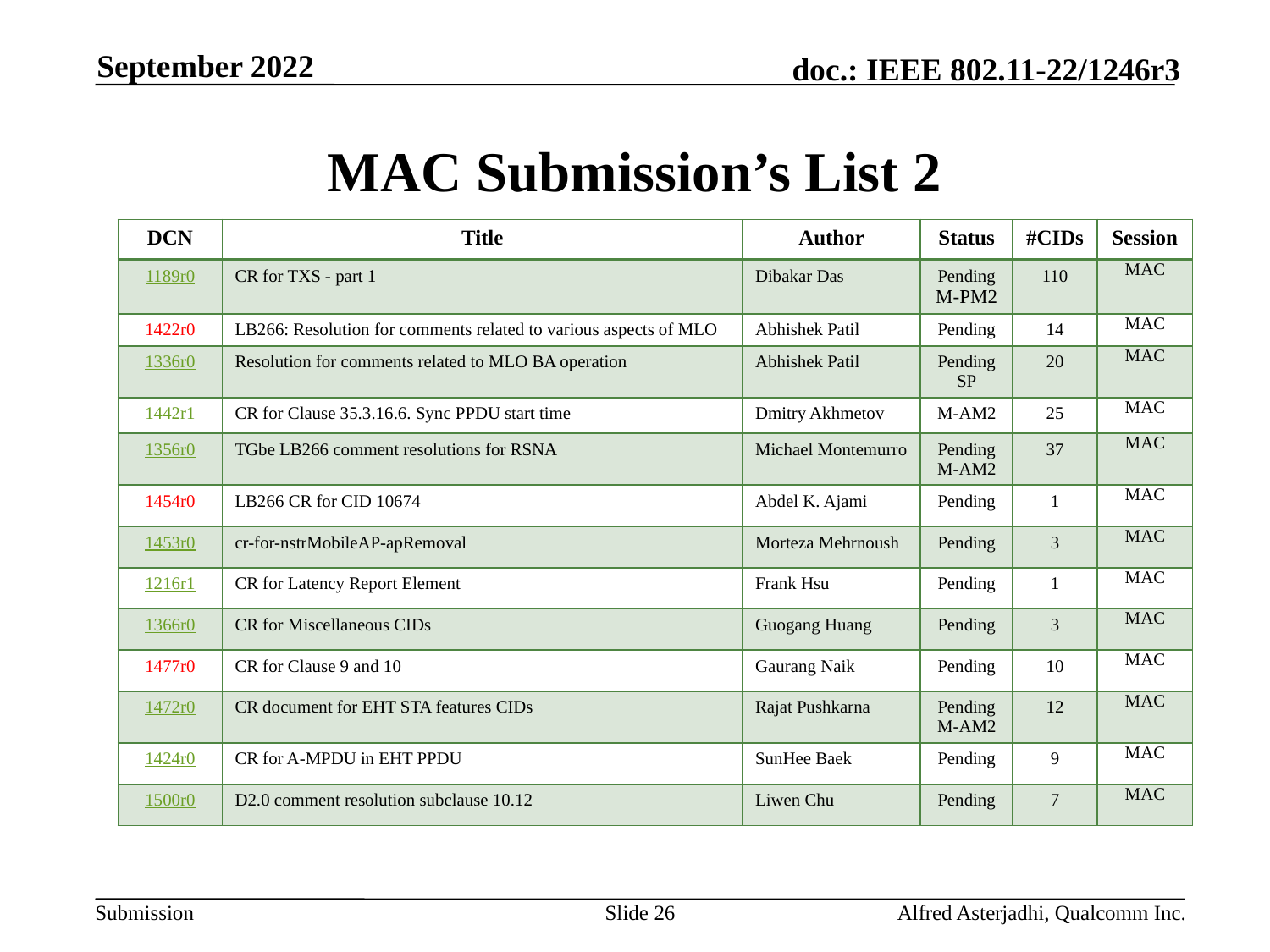

September 2022
# MAC Submission’s List 2
| DCN | Title | Author | Status | #CIDs | Session |
| --- | --- | --- | --- | --- | --- |
| 1189r0 | CR for TXS - part 1 | Dibakar Das | Pending M-PM2 | 110 | MAC |
| 1422r0 | LB266: Resolution for comments related to various aspects of MLO | Abhishek Patil | Pending | 14 | MAC |
| 1336r0 | Resolution for comments related to MLO BA operation | Abhishek Patil | Pending SP | 20 | MAC |
| 1442r1 | CR for Clause 35.3.16.6. Sync PPDU start time | Dmitry Akhmetov | M-AM2 | 25 | MAC |
| 1356r0 | TGbe LB266 comment resolutions for RSNA | Michael Montemurro | Pending M-AM2 | 37 | MAC |
| 1454r0 | LB266 CR for CID 10674 | Abdel K. Ajami | Pending | 1 | MAC |
| 1453r0 | cr-for-nstrMobileAP-apRemoval | Morteza Mehrnoush | Pending | 3 | MAC |
| 1216r1 | CR for Latency Report Element | Frank Hsu | Pending | 1 | MAC |
| 1366r0 | CR for Miscellaneous CIDs | Guogang Huang | Pending | 3 | MAC |
| 1477r0 | CR for Clause 9 and 10 | Gaurang Naik | Pending | 10 | MAC |
| 1472r0 | CR document for EHT STA features CIDs | Rajat Pushkarna | Pending M-AM2 | 12 | MAC |
| 1424r0 | CR for A-MPDU in EHT PPDU | SunHee Baek | Pending | 9 | MAC |
| 1500r0 | D2.0 comment resolution subclause 10.12 | Liwen Chu | Pending | 7 | MAC |
Slide 26
Alfred Asterjadhi, Qualcomm Inc.